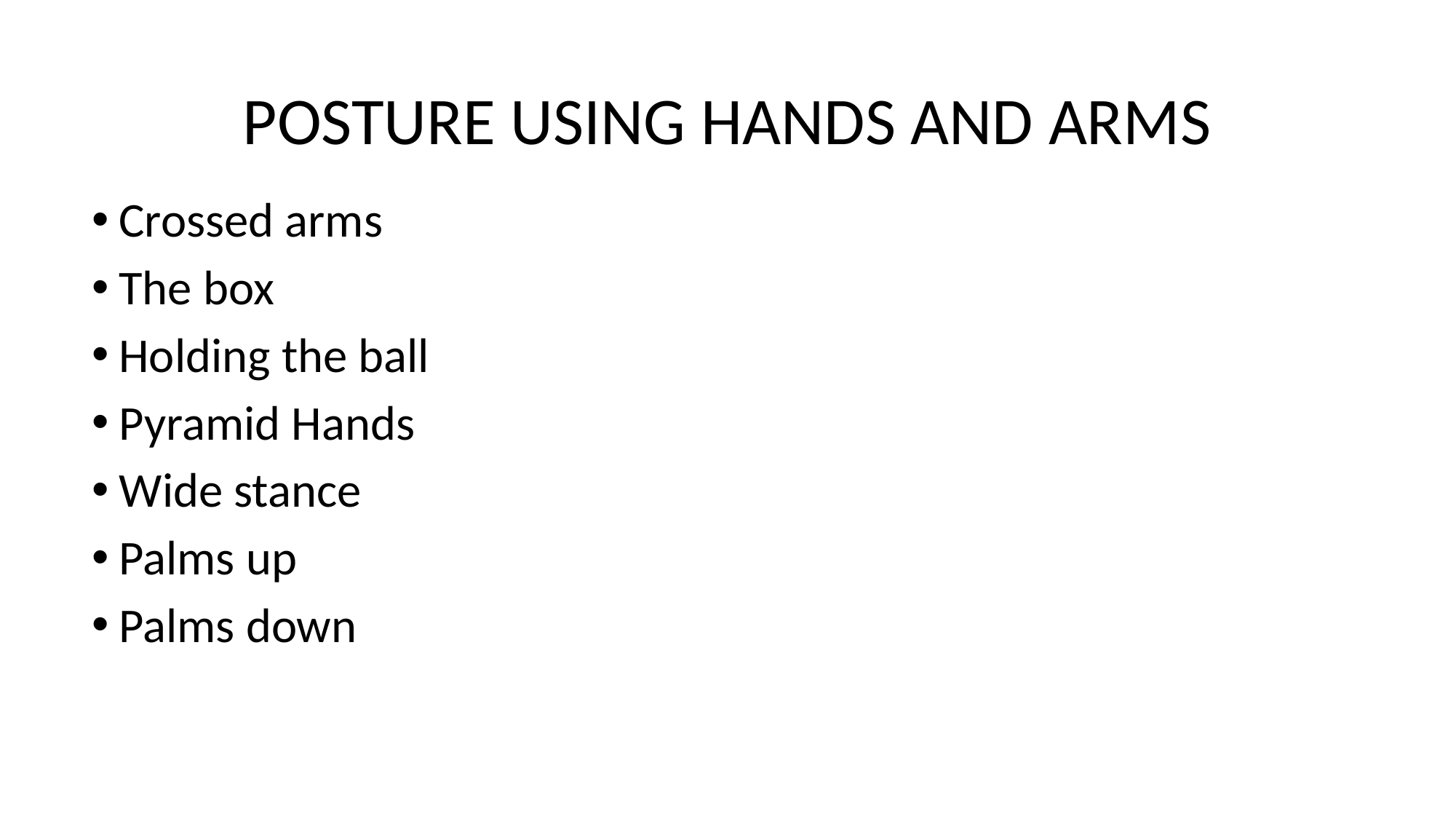

# POSTURE USING HANDS AND ARMS
Crossed arms
The box
Holding the ball
Pyramid Hands
Wide stance
Palms up
Palms down